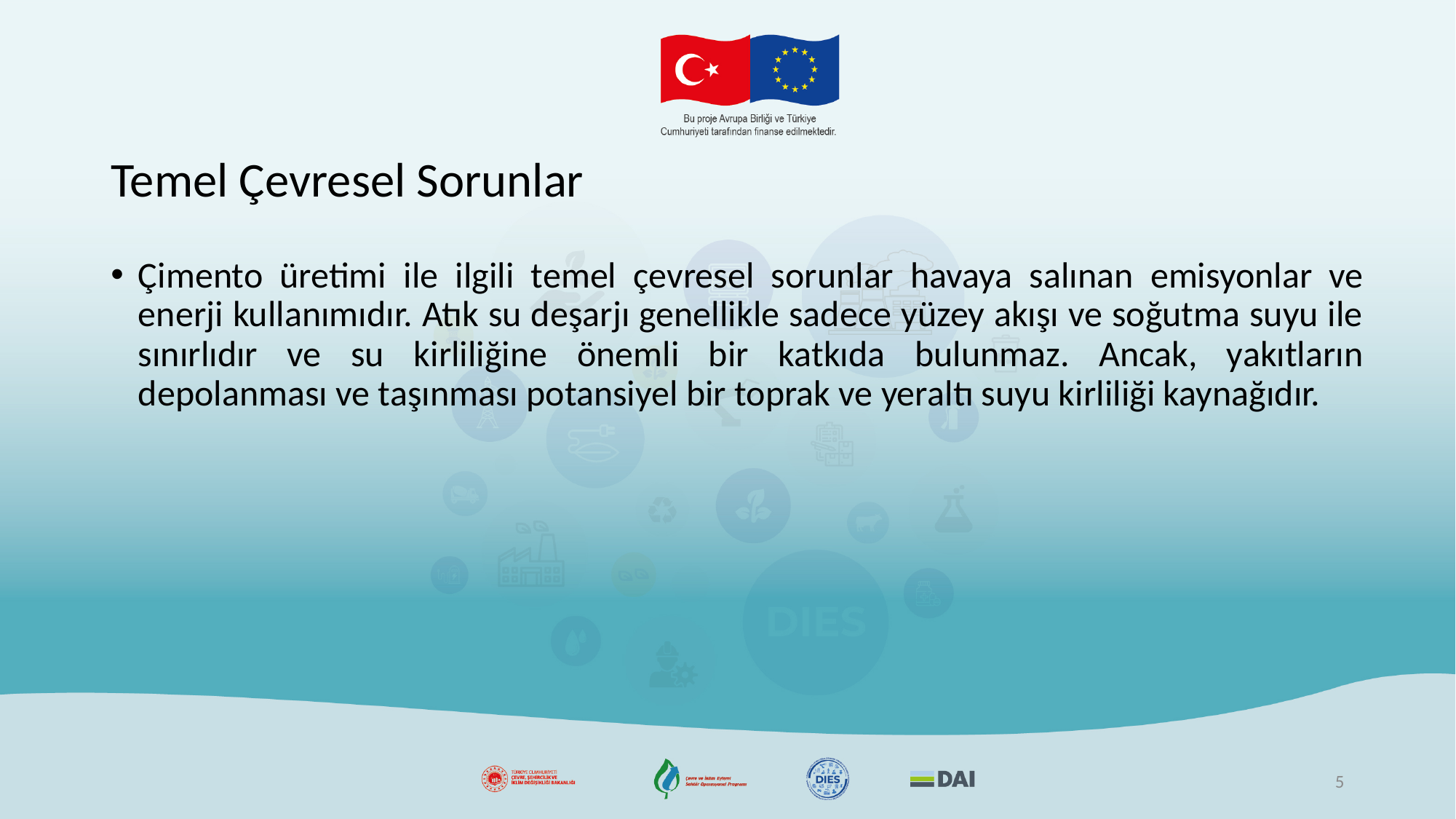

# Temel Çevresel Sorunlar
Çimento üretimi ile ilgili temel çevresel sorunlar havaya salınan emisyonlar ve enerji kullanımıdır. Atık su deşarjı genellikle sadece yüzey akışı ve soğutma suyu ile sınırlıdır ve su kirliliğine önemli bir katkıda bulunmaz. Ancak, yakıtların depolanması ve taşınması potansiyel bir toprak ve yeraltı suyu kirliliği kaynağıdır.
5